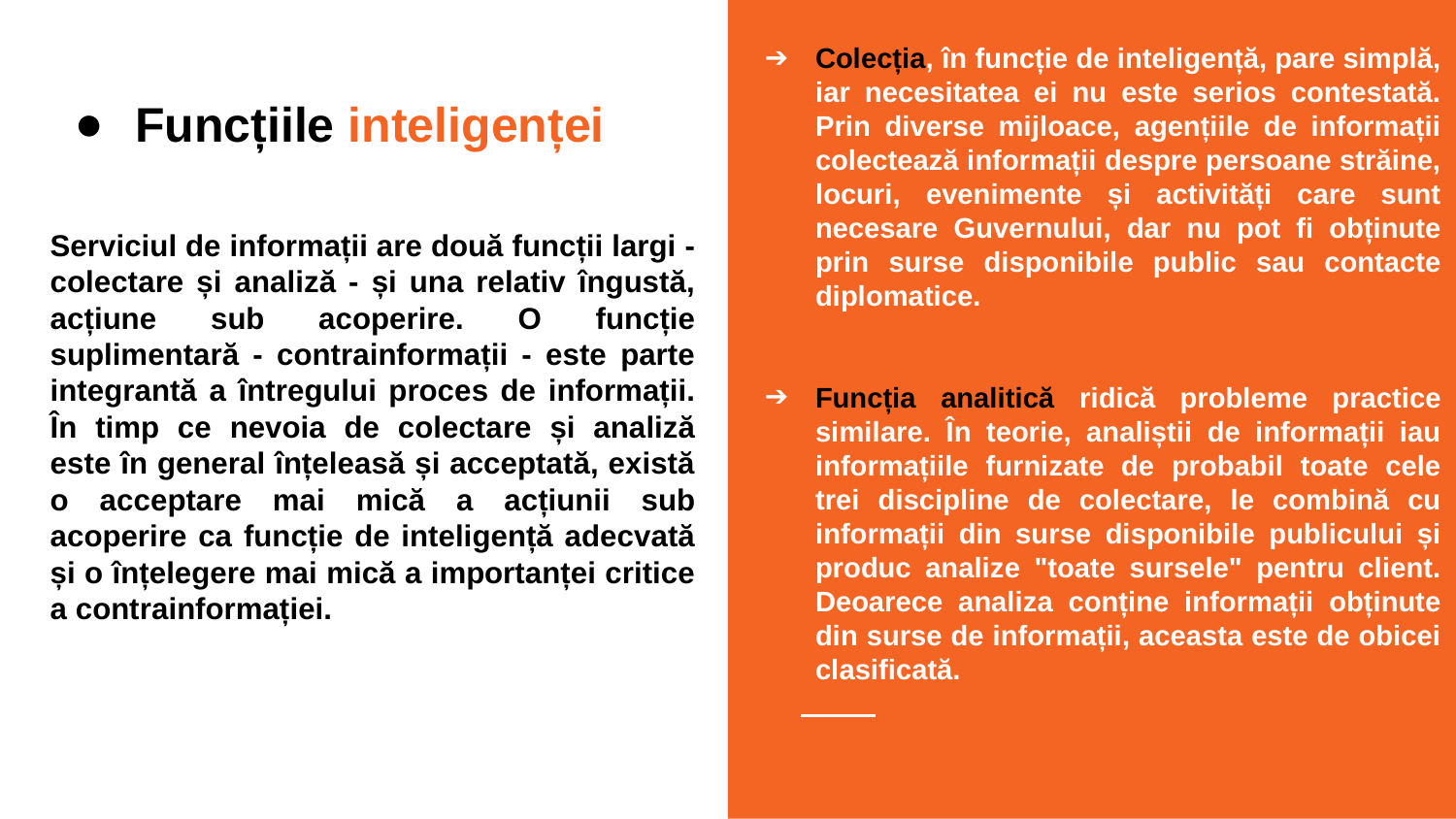

Colecția, în funcție de inteligență, pare simplă, iar necesitatea ei nu este serios contestată. Prin diverse mijloace, agențiile de informații colectează informații despre persoane străine, locuri, evenimente și activități care sunt necesare Guvernului, dar nu pot fi obținute prin surse disponibile public sau contacte diplomatice.

Funcția analitică ridică probleme practice similare. În teorie, analiștii de informații iau informațiile furnizate de probabil toate cele trei discipline de colectare, le combină cu informații din surse disponibile publicului și produc analize "toate sursele" pentru client. Deoarece analiza conține informații obținute din surse de informații, aceasta este de obicei clasificată.
# Funcțiile inteligenței
Serviciul de informații are două funcții largi - colectare și analiză - și una relativ îngustă, acțiune sub acoperire. O funcție suplimentară - contrainformații - este parte integrantă a întregului proces de informații. În timp ce nevoia de colectare și analiză este în general înțeleasă și acceptată, există o acceptare mai mică a acțiunii sub acoperire ca funcție de inteligență adecvată și o înțelegere mai mică a importanței critice a contrainformației.